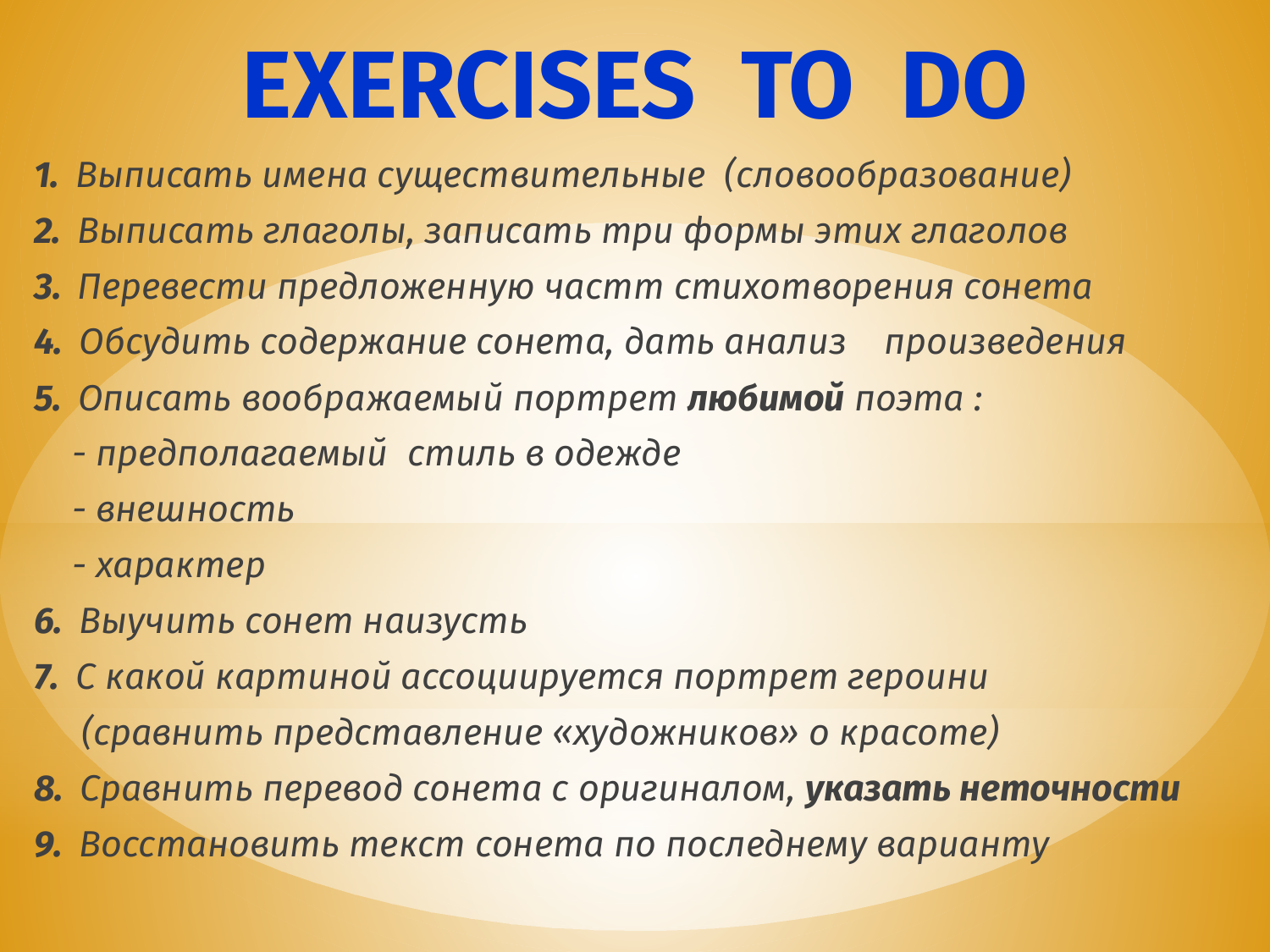

EXERCISES  TO  DO
1.  Выписать имена существительные  (словообразование)
2.  Выписать глаголы, записать три формы этих глаголов
3.  Перевести предложенную частm стихотворения сонета
4.  Обсудить содержание сонета, дать анализ    произведения
5.  Описать воображаемый портрет любимой поэта :
    - предполагаемый  стиль в одежде
    - внешность
    - характер
6.  Выучить сонет наизусть
7.  С какой картиной ассоциируется портрет героини
     (сравнить представление «художников» о красоте)
8.  Сравнить перевод сонета с оригиналом, указать неточности
9.  Восстановить текст сонета по последнему варианту